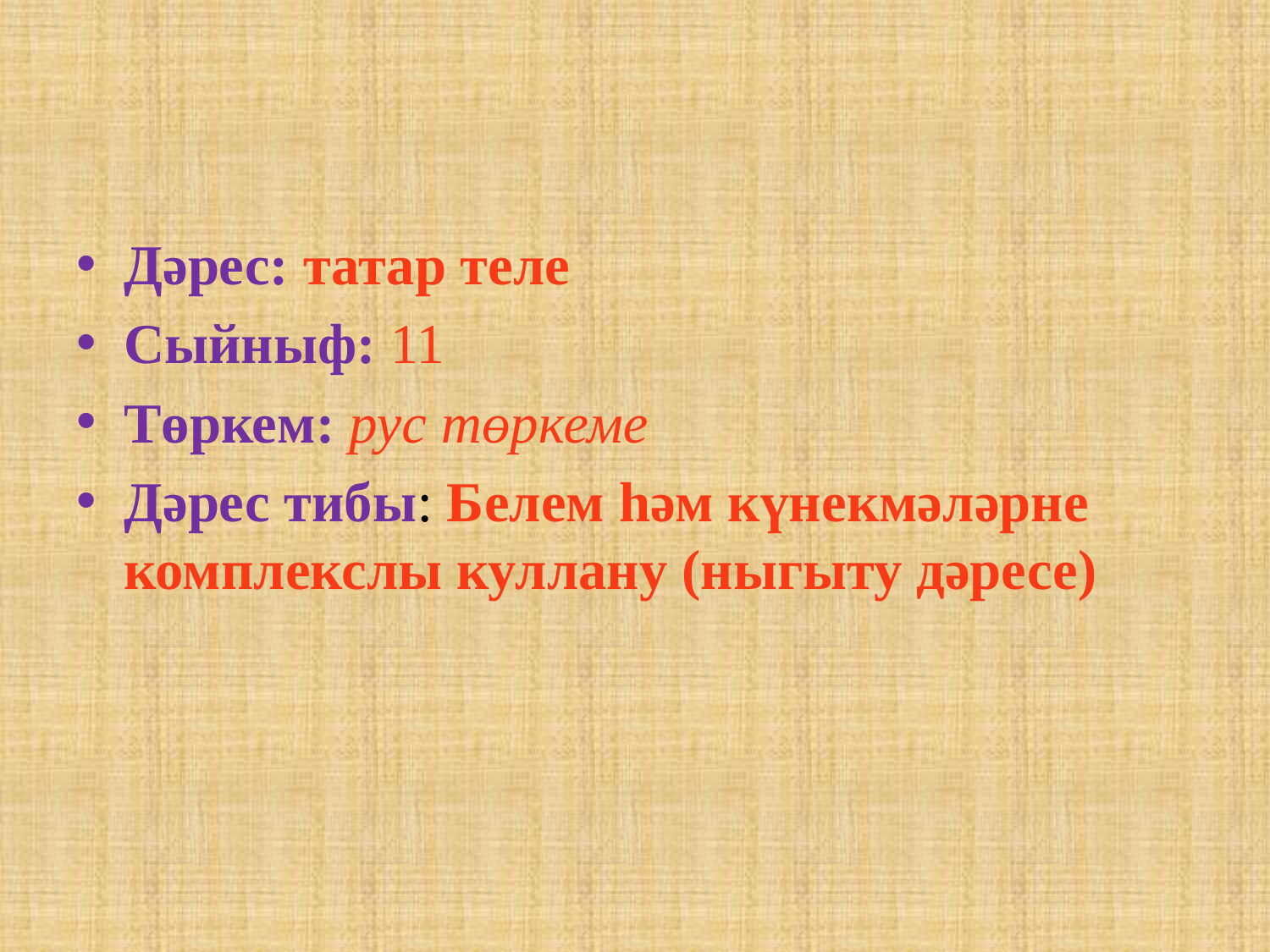

#
Дәрес: татар теле
Сыйныф: 11
Төркем: рус төркеме
Дәрес тибы: Белем һәм күнекмәләрне комплекслы куллану (ныгыту дәресе)